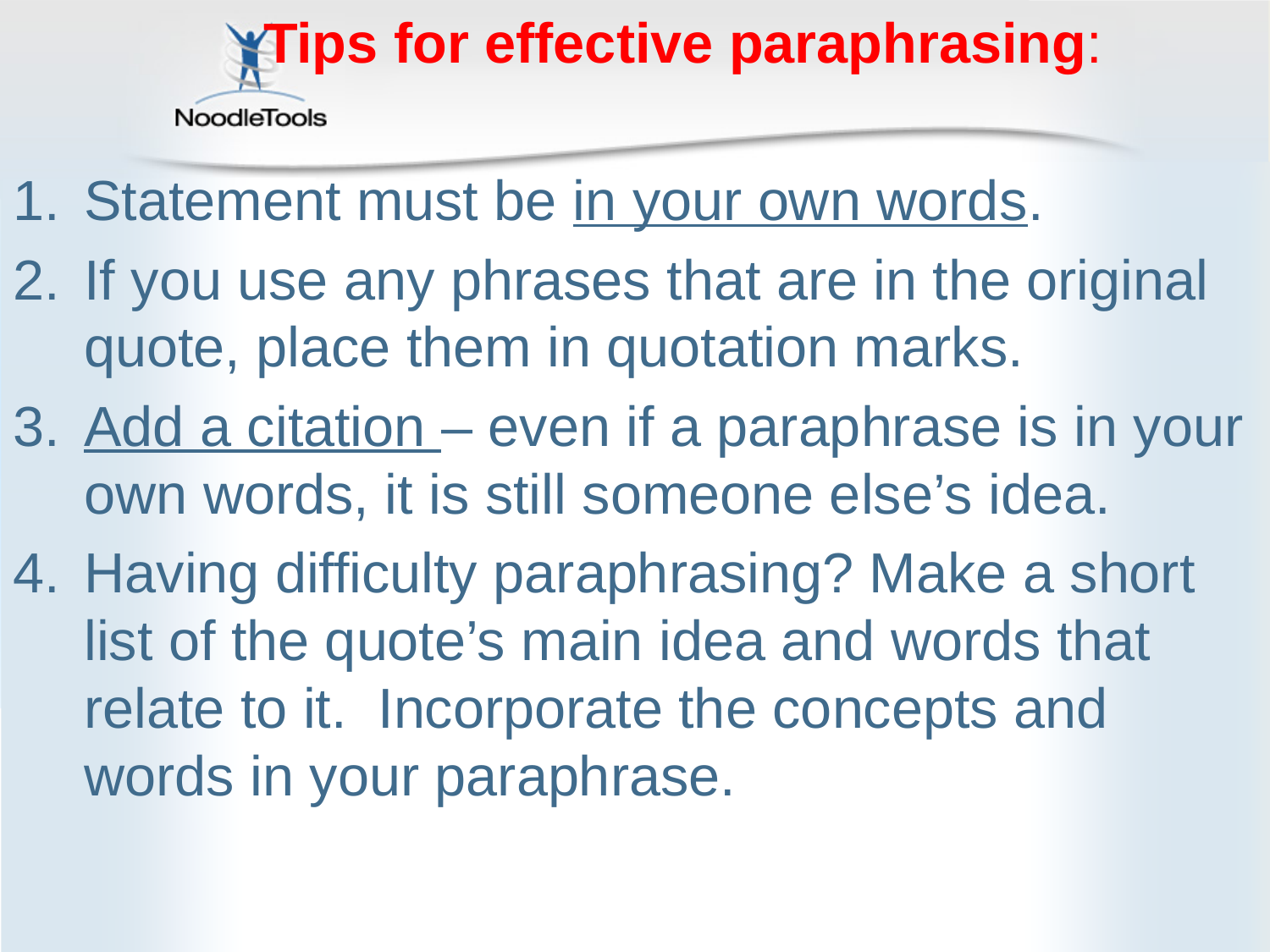

Tips for effective paraphrasing:

Statement must be in your own words.
If you use any phrases that are in the original quote, place them in quotation marks.
Add a citation – even if a paraphrase is in your own words, it is still someone else’s idea.
Having difficulty paraphrasing? Make a short list of the quote’s main idea and words that relate to it.  Incorporate the concepts and words in your paraphrase.